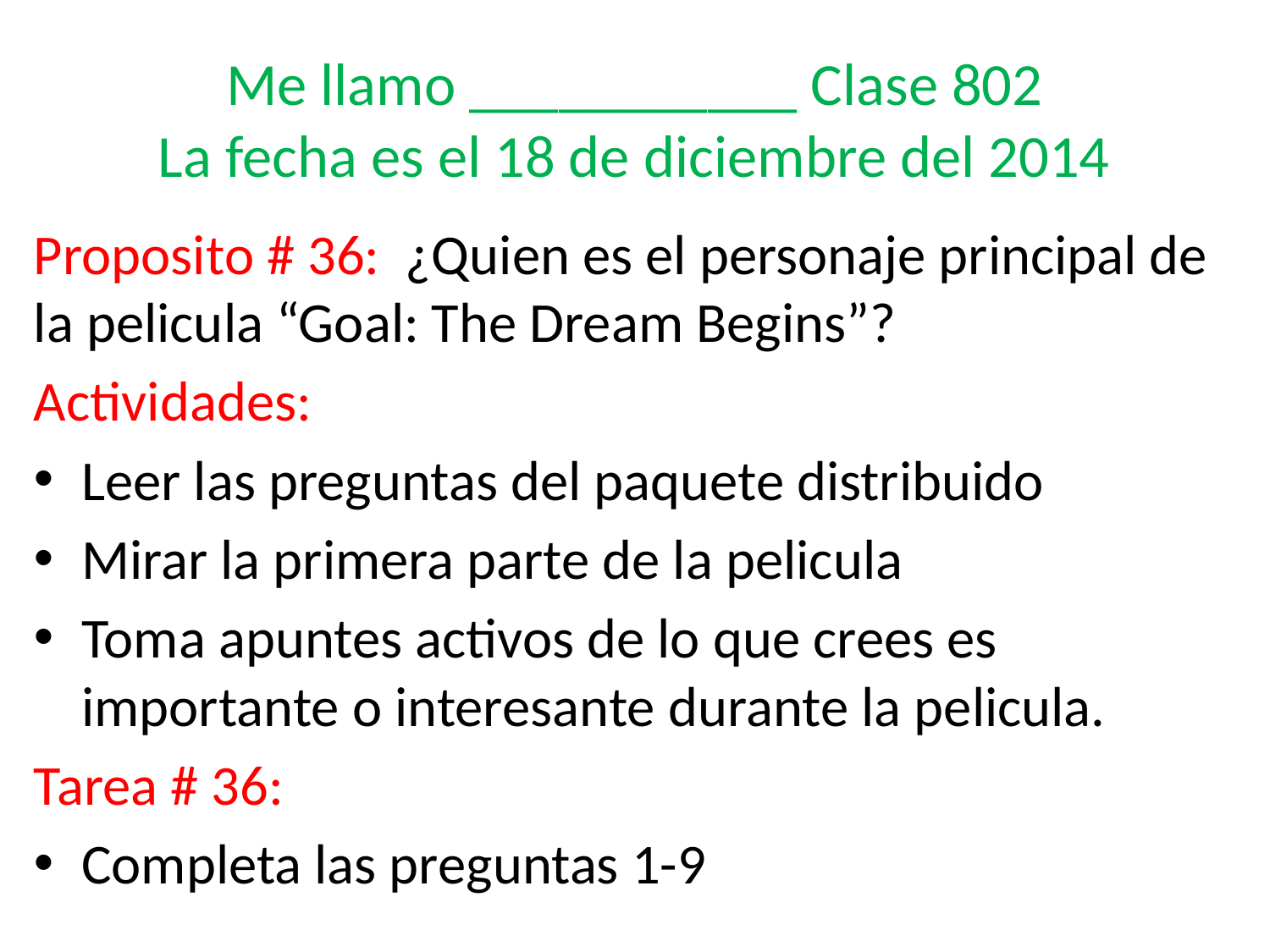

# Me llamo ___________ Clase 802 La fecha es el 18 de diciembre del 2014
Proposito # 36:  ¿Quien es el personaje principal de la pelicula “Goal: The Dream Begins”?
Actividades:
Leer las preguntas del paquete distribuido
Mirar la primera parte de la pelicula
Toma apuntes activos de lo que crees es importante o interesante durante la pelicula.
Tarea # 36:
Completa las preguntas 1-9